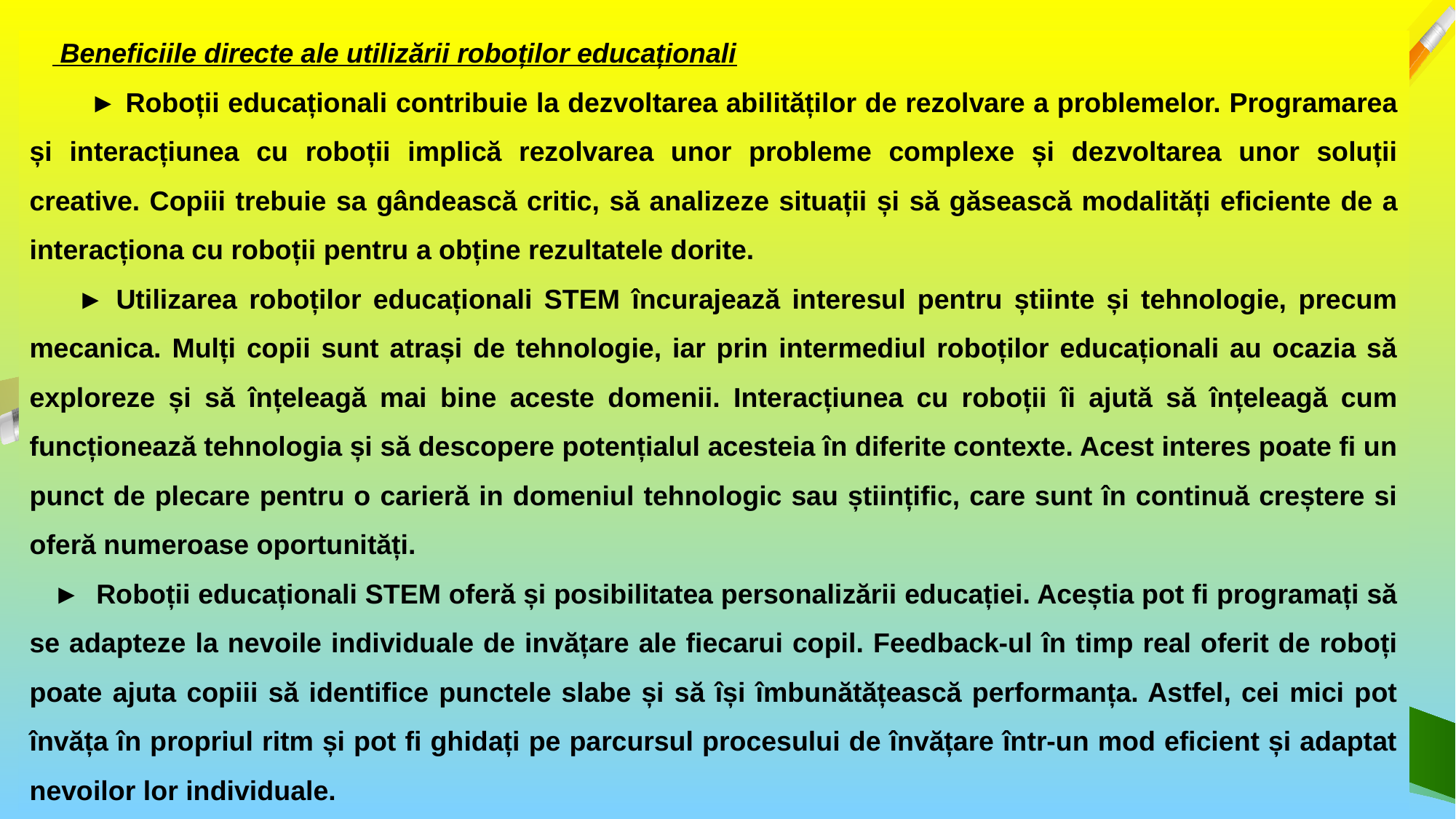

Beneficiile directe ale utilizării roboților educaționali
       ► Roboții educaționali contribuie la dezvoltarea abilităților de rezolvare a problemelor. Programarea și interacțiunea cu roboții implică rezolvarea unor probleme complexe și dezvoltarea unor soluții creative. Copiii trebuie sa gândească critic, să analizeze situații și să găsească modalități eficiente de a interacționa cu roboții pentru a obține rezultatele dorite.
    ► Utilizarea roboților educaționali STEM încurajează interesul pentru știinte și tehnologie, precum mecanica. Mulți copii sunt atrași de tehnologie, iar prin intermediul roboților educaționali au ocazia să exploreze și să înțeleagă mai bine aceste domenii. Interacțiunea cu roboții îi ajută să înțeleagă cum funcționează tehnologia și să descopere potențialul acesteia în diferite contexte. Acest interes poate fi un punct de plecare pentru o carieră in domeniul tehnologic sau științific, care sunt în continuă creștere si oferă numeroase oportunități.
   ►  Roboții educaționali STEM oferă și posibilitatea personalizării educației. Aceștia pot fi programați să se adapteze la nevoile individuale de invățare ale fiecarui copil. Feedback-ul în timp real oferit de roboți poate ajuta copiii să identifice punctele slabe și să își îmbunătățească performanța. Astfel, cei mici pot învăța în propriul ritm și pot fi ghidați pe parcursul procesului de învățare într-un mod eficient și adaptat nevoilor lor individuale.
4